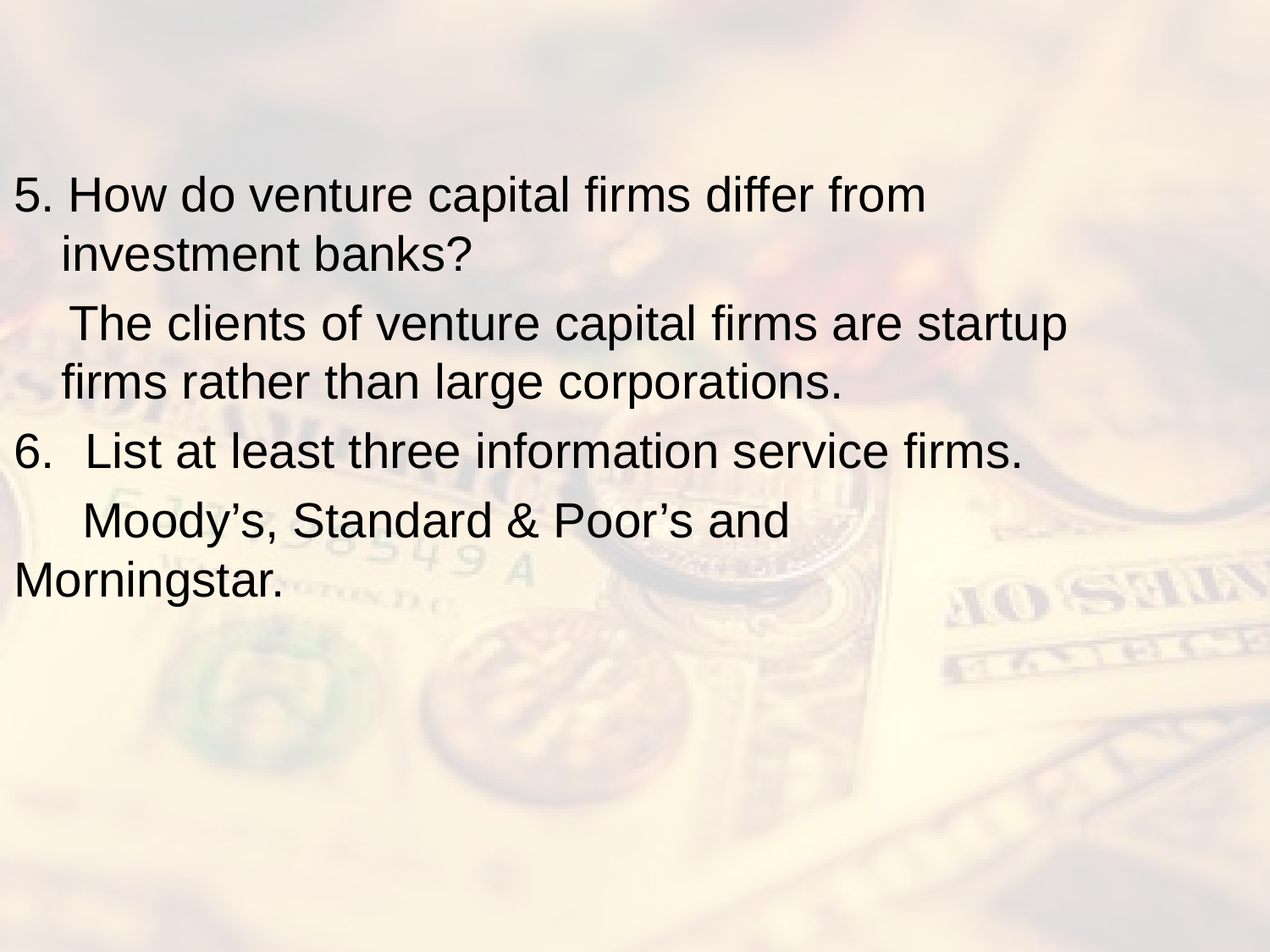

#
5. How do venture capital firms differ from investment banks?
    The clients of venture capital firms are startup firms rather than large corporations.
List at least three information service firms.
     Moody’s, Standard & Poor’s and Morningstar.